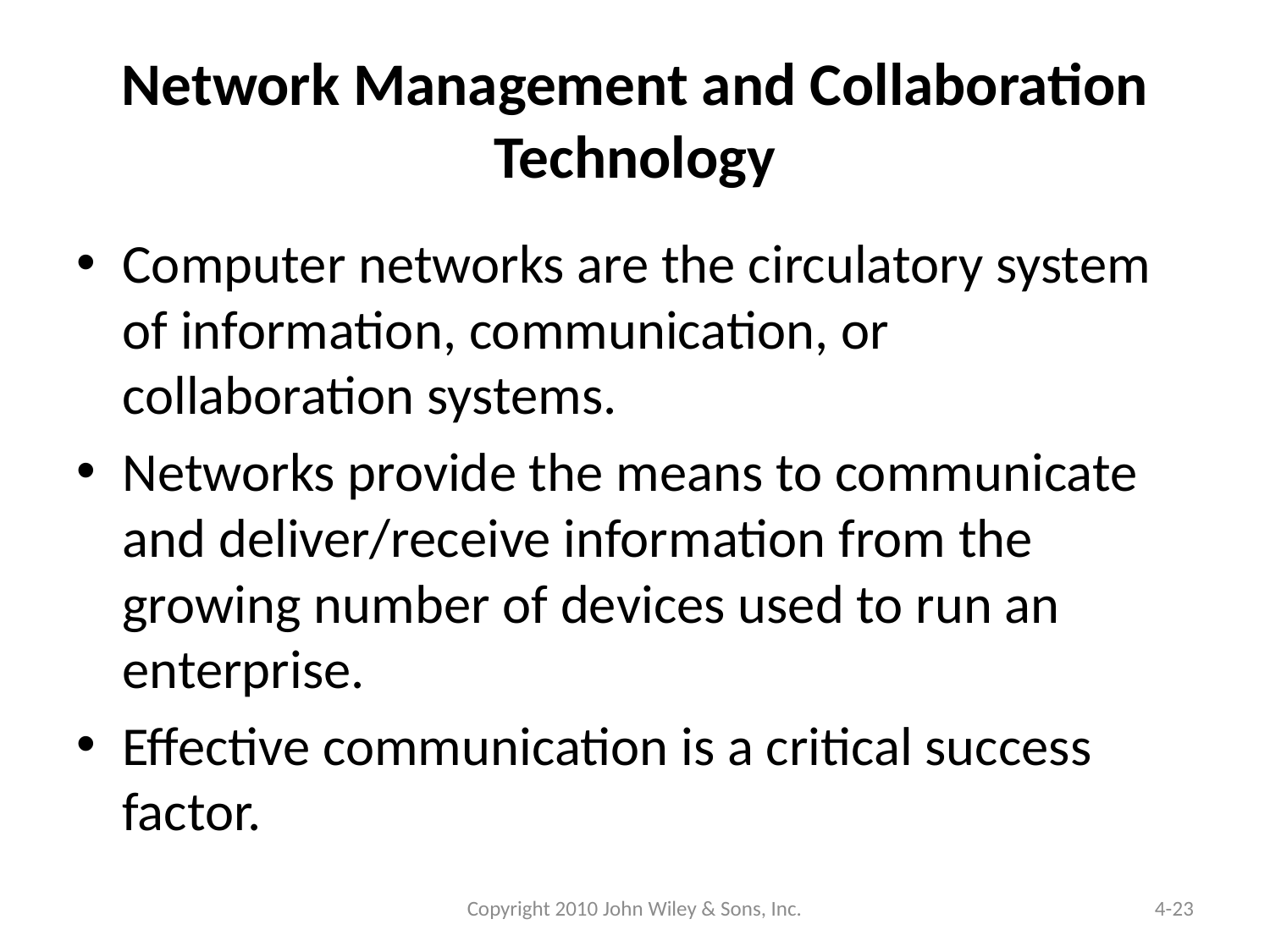

# Network Management and Collaboration Technology
Computer networks are the circulatory system of information, communication, or collaboration systems.
Networks provide the means to communicate and deliver/receive information from the growing number of devices used to run an enterprise.
Effective communication is a critical success factor.
Copyright 2010 John Wiley & Sons, Inc.
4-23